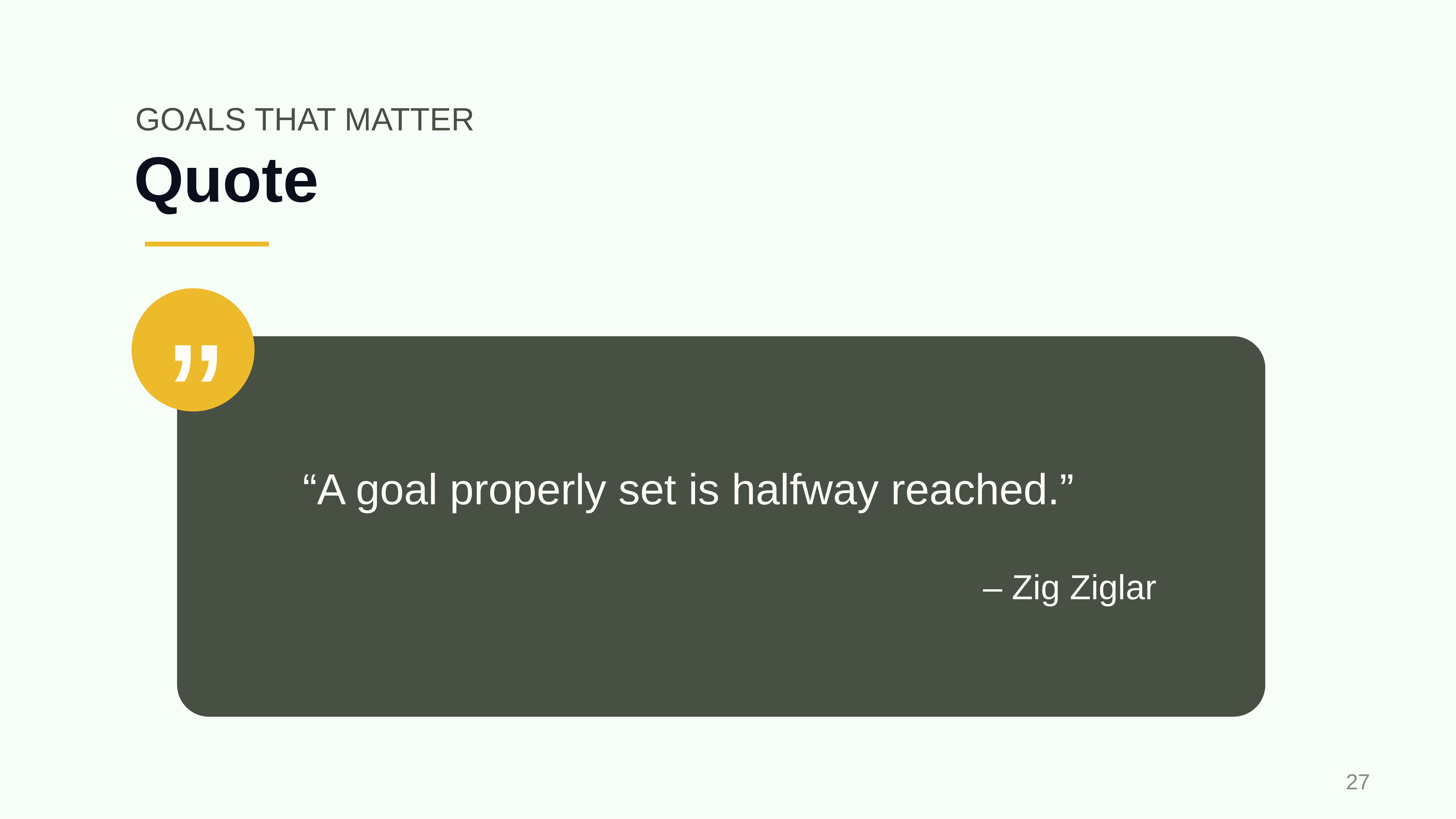

GOALS THAT MATTER
# Quote

”

“A goal properly set is halfway reached.”
– Zig Ziglar
27